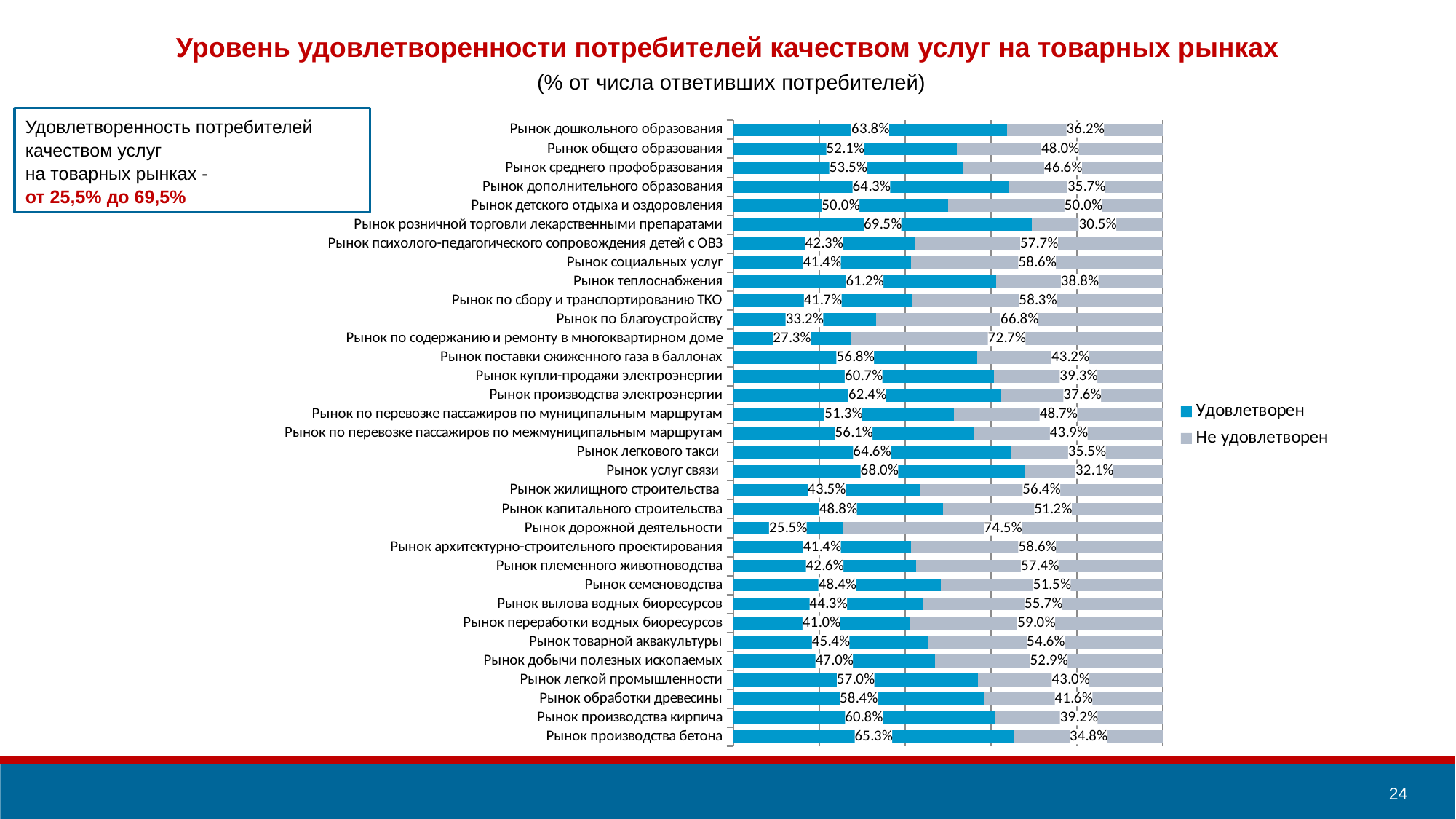

Уровень удовлетворенности потребителей качеством услуг на товарных рынках
 (% от числа ответивших потребителей)

### Chart

| Category | Удовлетворен | Не удовлетворен |
|---|---|---|
| Рынок дошкольного образования | 0.638 | 0.362 |
| Рынок общего образования | 0.521 | 0.48 |
| Рынок среднего профобразования | 0.535 | 0.46599999999999997 |
| Рынок дополнительного образования | 0.643 | 0.357 |
| Рынок детского отдыха и оздоровления | 0.5 | 0.5 |
| Рынок розничной торговли лекарственными препаратами | 0.695 | 0.305 |
| Рынок психолого-педагогического сопровождения детей с ОВЗ | 0.423 | 0.5770000000000001 |
| Рынок социальных услуг | 0.41400000000000003 | 0.586 |
| Рынок теплоснабжения | 0.612 | 0.388 |
| Рынок по сбору и транспортированию ТКО | 0.41700000000000004 | 0.583 |
| Рынок по благоустройству | 0.332 | 0.6679999999999999 |
| Рынок по содержанию и ремонту в многоквартирном доме | 0.273 | 0.727 |
| Рынок поставки сжиженного газа в баллонах | 0.5680000000000001 | 0.43200000000000005 |
| Рынок купли-продажи электроэнергии | 0.607 | 0.393 |
| Рынок производства электроэнергии | 0.624 | 0.376 |
| Рынок по перевозке пассажиров по муниципальным маршрутам | 0.513 | 0.487 |
| Рынок по перевозке пассажиров по межмуниципальным маршрутам | 0.5609999999999999 | 0.439 |
| Рынок легкового такси  | 0.646 | 0.355 |
| Рынок услуг связи  | 0.6799999999999999 | 0.321 |
| Рынок жилищного строительства  | 0.43500000000000005 | 0.5640000000000001 |
| Рынок капитального строительства | 0.488 | 0.512 |
| Рынок дорожной деятельности | 0.255 | 0.745 |
| Рынок архитектурно-строительного проектирования | 0.41400000000000003 | 0.586 |
| Рынок племенного животноводства | 0.42600000000000005 | 0.5740000000000001 |
| Рынок семеноводства | 0.484 | 0.515 |
| Рынок вылова водных биоресурсов | 0.443 | 0.5569999999999999 |
| Рынок переработки водных биоресурсов | 0.41000000000000003 | 0.59 |
| Рынок товарной аквакультуры | 0.45399999999999996 | 0.546 |
| Рынок добычи полезных ископаемых | 0.47 | 0.529 |
| Рынок легкой промышленности | 0.5700000000000001 | 0.43 |
| Рынок обработки древесины | 0.584 | 0.41600000000000004 |
| Рынок производства кирпича | 0.608 | 0.392 |
| Рынок производства бетона | 0.653 | 0.348 |
Удовлетворенность потребителей качеством услуг
на товарных рынках -
от 25,5% до 69,5%
24